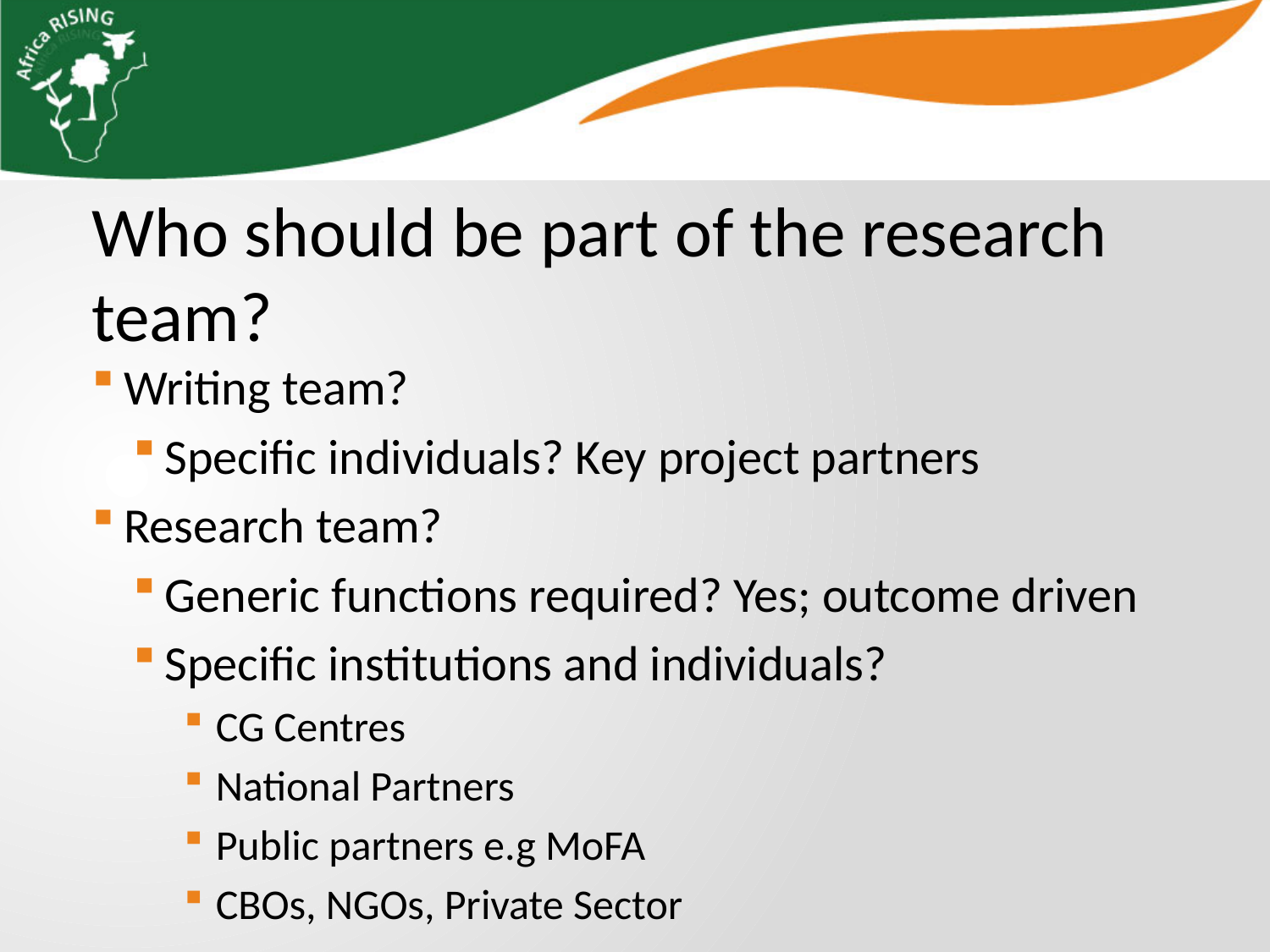

Who should be part of the research team?
Writing team?
Specific individuals? Key project partners
Research team?
Generic functions required? Yes; outcome driven
Specific institutions and individuals?
CG Centres
National Partners
Public partners e.g MoFA
CBOs, NGOs, Private Sector